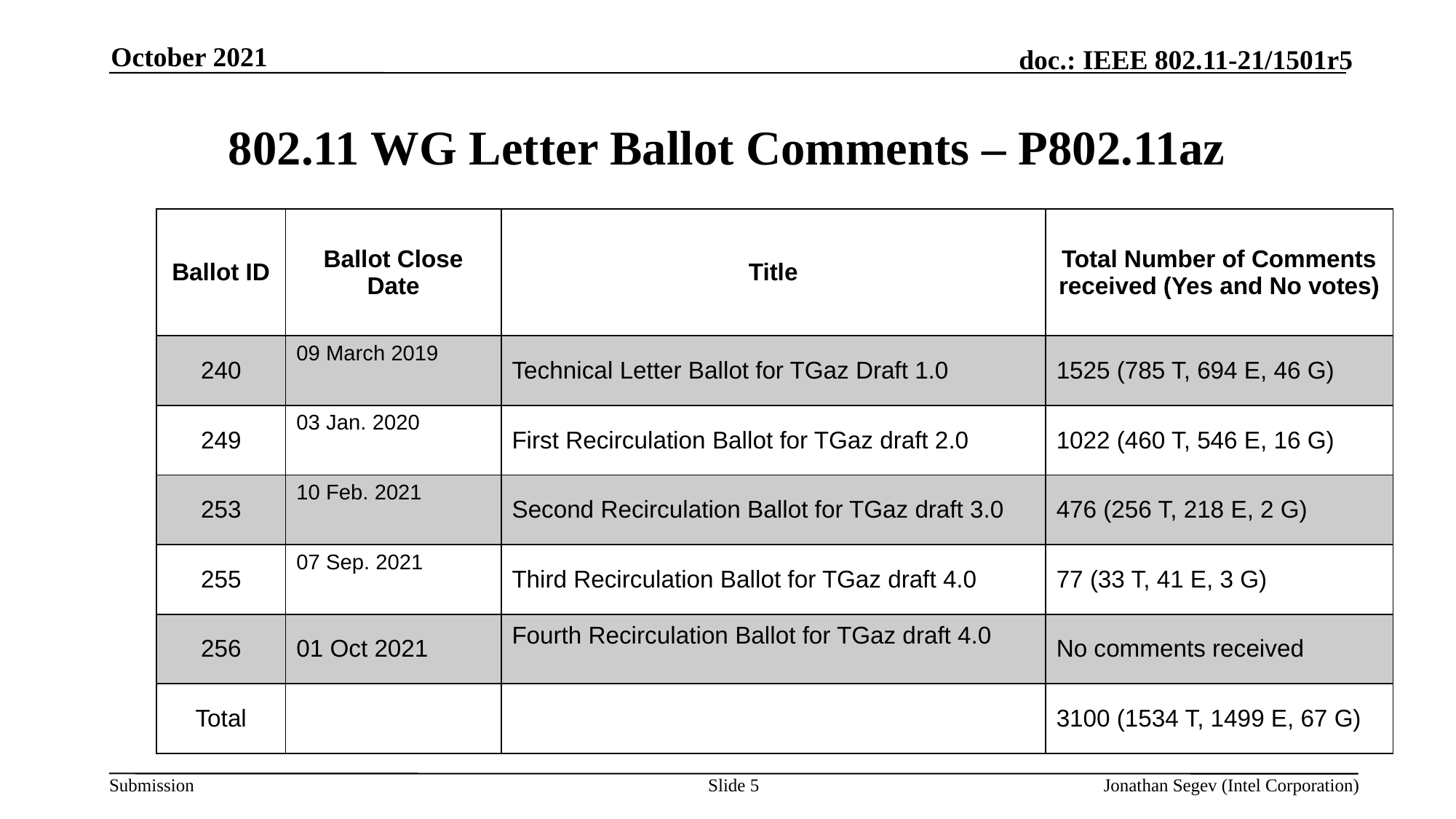

October 2021
# 802.11 WG Letter Ballot Comments – P802.11az
| Ballot ID | Ballot Close Date | Title | Total Number of Comments received (Yes and No votes) |
| --- | --- | --- | --- |
| 240 | 09 March 2019 | Technical Letter Ballot for TGaz Draft 1.0 | 1525 (785 T, 694 E, 46 G) |
| 249 | 03 Jan. 2020 | First Recirculation Ballot for TGaz draft 2.0 | 1022 (460 T, 546 E, 16 G) |
| 253 | 10 Feb. 2021 | Second Recirculation Ballot for TGaz draft 3.0 | 476 (256 T, 218 E, 2 G) |
| 255 | 07 Sep. 2021 | Third Recirculation Ballot for TGaz draft 4.0 | 77 (33 T, 41 E, 3 G) |
| 256 | 01 Oct 2021 | Fourth Recirculation Ballot for TGaz draft 4.0 | No comments received |
| Total |  |  | 3100 (1534 T, 1499 E, 67 G) |
Slide 5
Jonathan Segev (Intel Corporation)